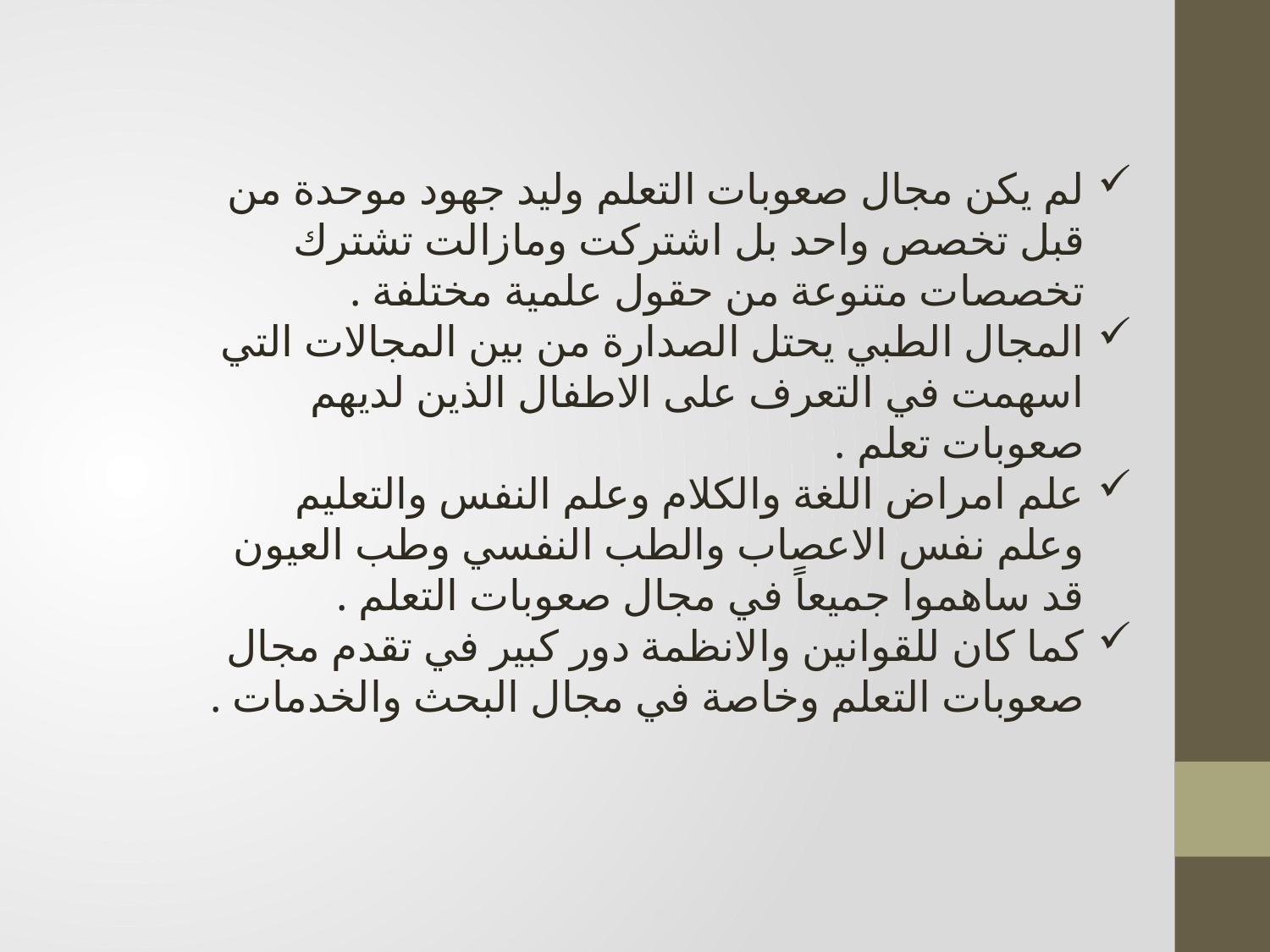

لم يكن مجال صعوبات التعلم وليد جهود موحدة من قبل تخصص واحد بل اشتركت ومازالت تشترك تخصصات متنوعة من حقول علمية مختلفة .
المجال الطبي يحتل الصدارة من بين المجالات التي اسهمت في التعرف على الاطفال الذين لديهم صعوبات تعلم .
علم امراض اللغة والكلام وعلم النفس والتعليم وعلم نفس الاعصاب والطب النفسي وطب العيون قد ساهموا جميعاً في مجال صعوبات التعلم .
كما كان للقوانين والانظمة دور كبير في تقدم مجال صعوبات التعلم وخاصة في مجال البحث والخدمات .